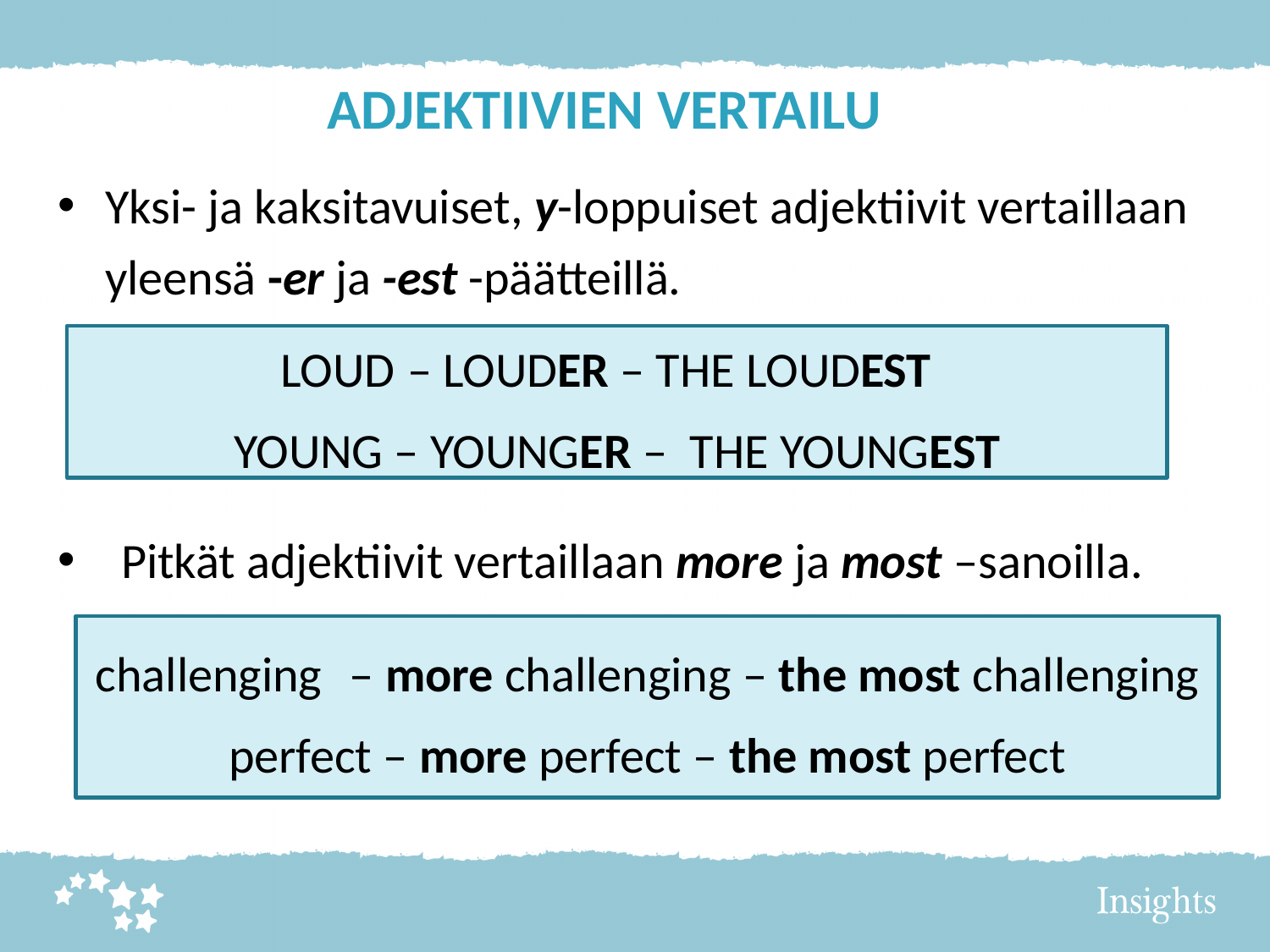

# ADJEKTIIVIEN VERTAILU
Yksi- ja kaksitavuiset, y-loppuiset adjektiivit vertaillaan yleensä -er ja -est -päätteillä.

Pitkät adjektiivit vertaillaan more ja most –sanoilla.

LOUD 	– LOUDER – THE LOUDEST
YOUNG – YOUNGER –  THE YOUNGEST
challenging 	– more challenging – the most challenging
perfect – more perfect – the most perfect